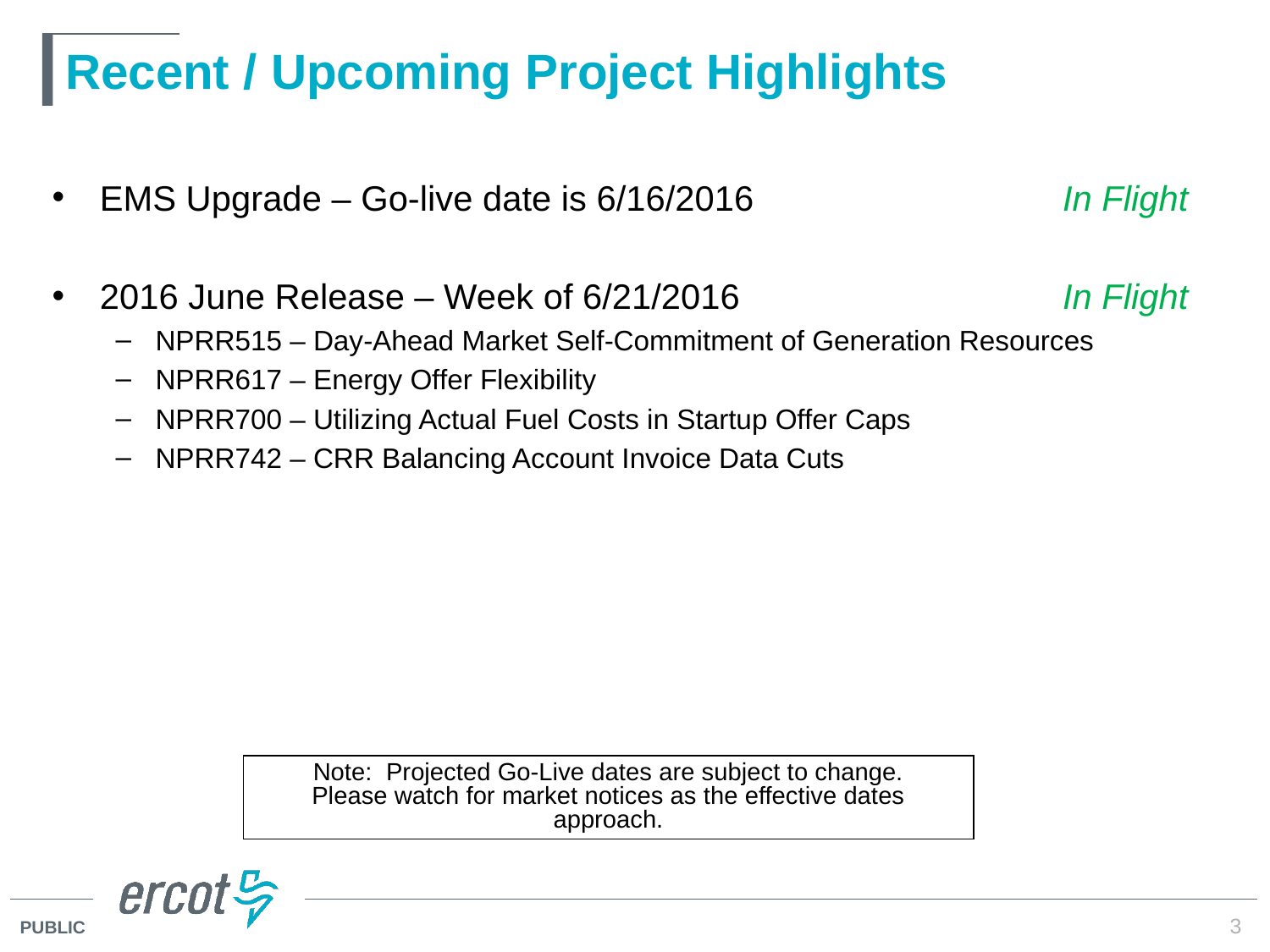

# Recent / Upcoming Project Highlights
EMS Upgrade – Go-live date is 6/16/2016	 In Flight

2016 June Release – Week of 6/21/2016	 In Flight
NPRR515 – Day-Ahead Market Self-Commitment of Generation Resources
NPRR617 – Energy Offer Flexibility
NPRR700 – Utilizing Actual Fuel Costs in Startup Offer Caps
NPRR742 – CRR Balancing Account Invoice Data Cuts
Note:  Projected Go-Live dates are subject to change.
Please watch for market notices as the effective dates approach.
3